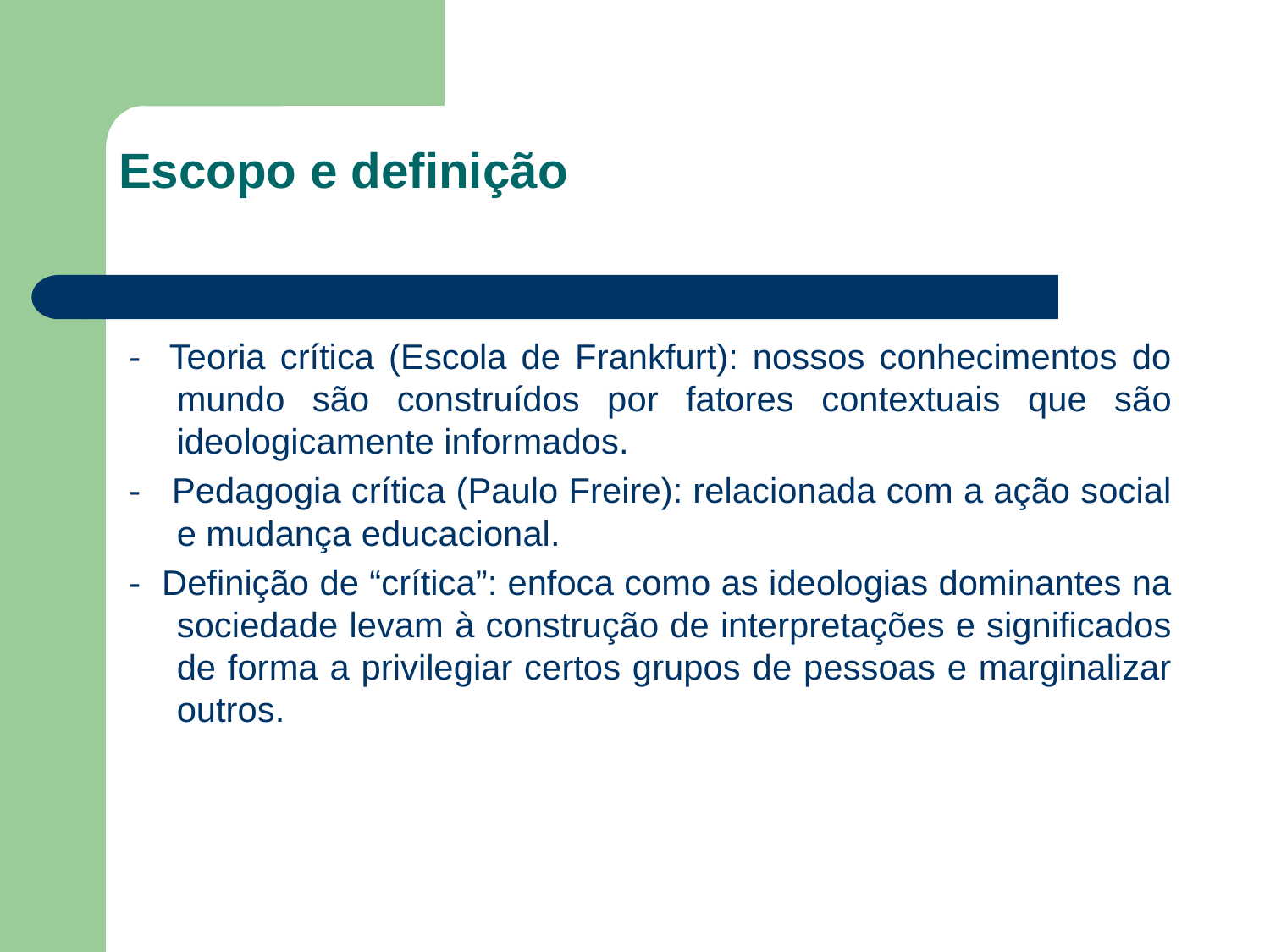

# Escopo e definição
-  Teoria crítica (Escola de Frankfurt): nossos conhecimentos do mundo são construídos por fatores contextuais que são ideologicamente informados.
-   Pedagogia crítica (Paulo Freire): relacionada com a ação social e mudança educacional.
-  Definição de “crítica”: enfoca como as ideologias dominantes na sociedade levam à construção de interpretações e significados de forma a privilegiar certos grupos de pessoas e marginalizar outros.